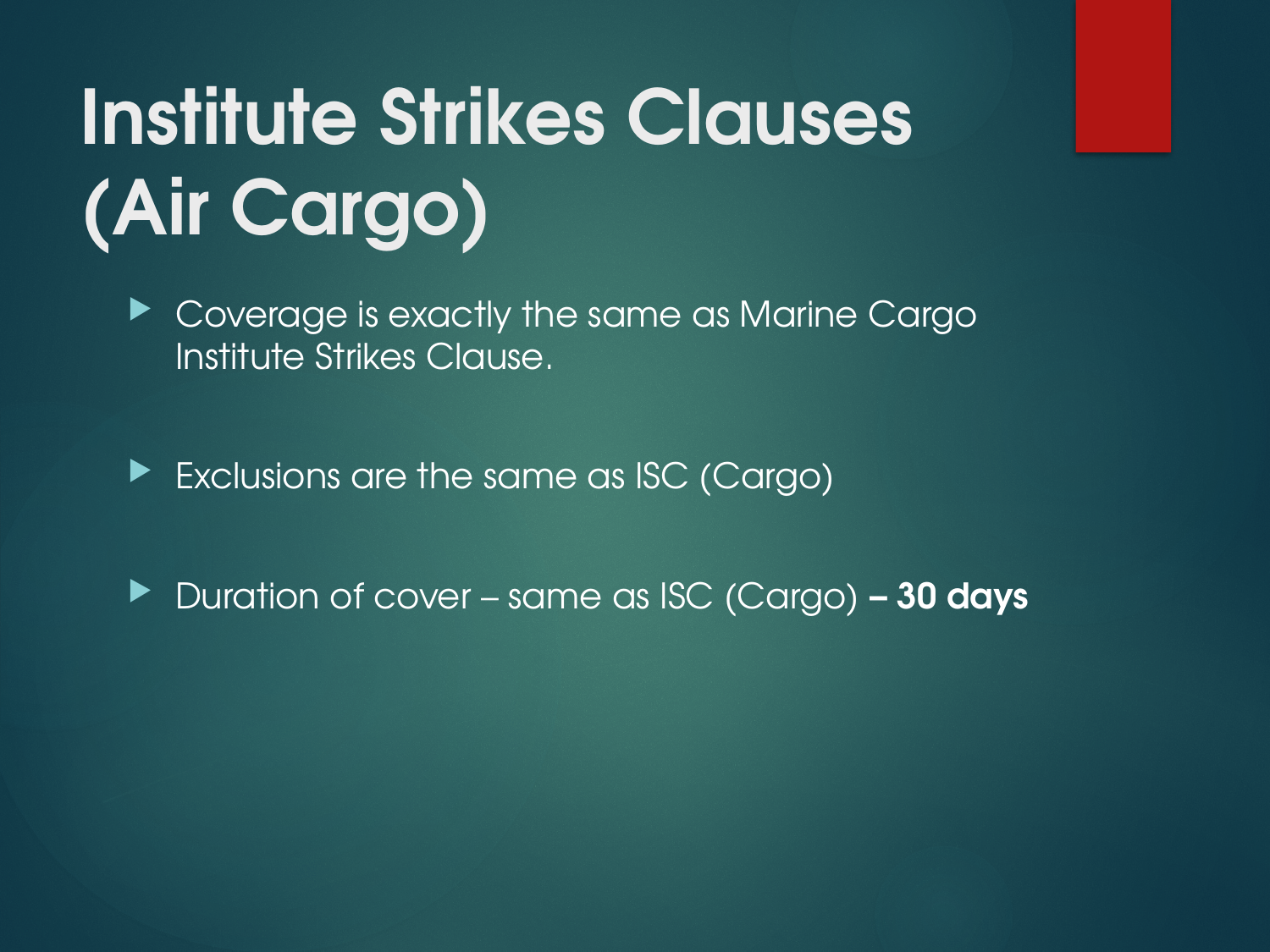

# Institute Strikes Clauses (Air Cargo)
Coverage is exactly the same as Marine Cargo Institute Strikes Clause.

Exclusions are the same as ISC (Cargo)

Duration of cover – same as ISC (Cargo) – 30 days